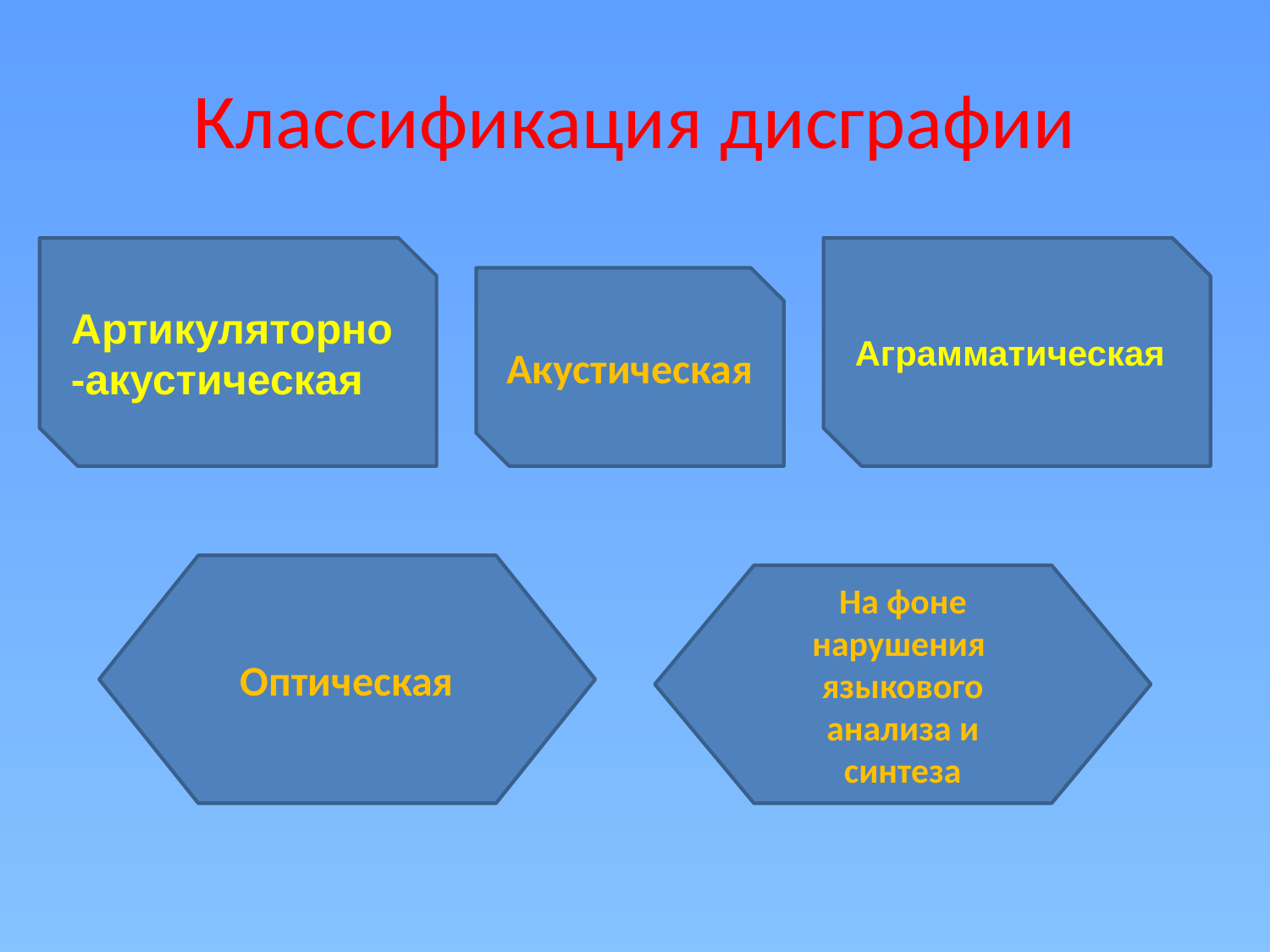

# Классификация дисграфии

Артикуляторно-акустическая
Аграмматическая
Акустическая
Оптическая
На фоне нарушения  языкового анализа и синтеза